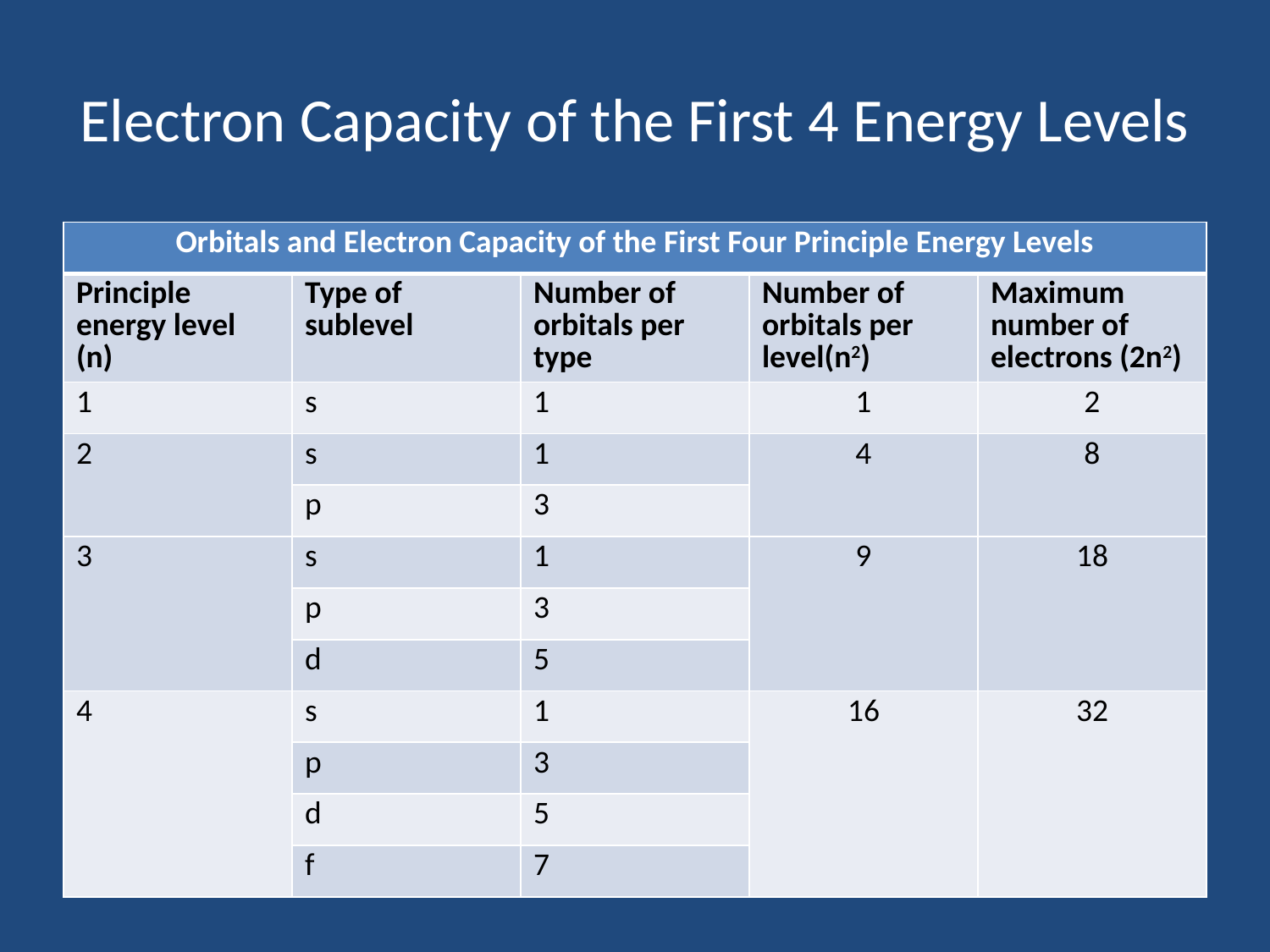

# Electron Capacity of the First 4 Energy Levels
| Orbitals and Electron Capacity of the First Four Principle Energy Levels |  |  |  |  |
| --- | --- | --- | --- | --- |
| Principle energy level (n) | Type of sublevel | Number of orbitals per type | Number of orbitals per level(n2) | Maximum number of electrons (2n2) |
| 1 | s | 1 | 1 | 2 |
| 2 | s | 1 | 4 | 8 |
|  | p | 3 |  |  |
| 3 | s | 1 | 9 | 18 |
|  | p | 3 |  |  |
|  | d | 5 |  |  |
| 4 | s | 1 | 16 | 32 |
|  | p | 3 |  |  |
|  | d | 5 |  |  |
|  | f | 7 |  |  |